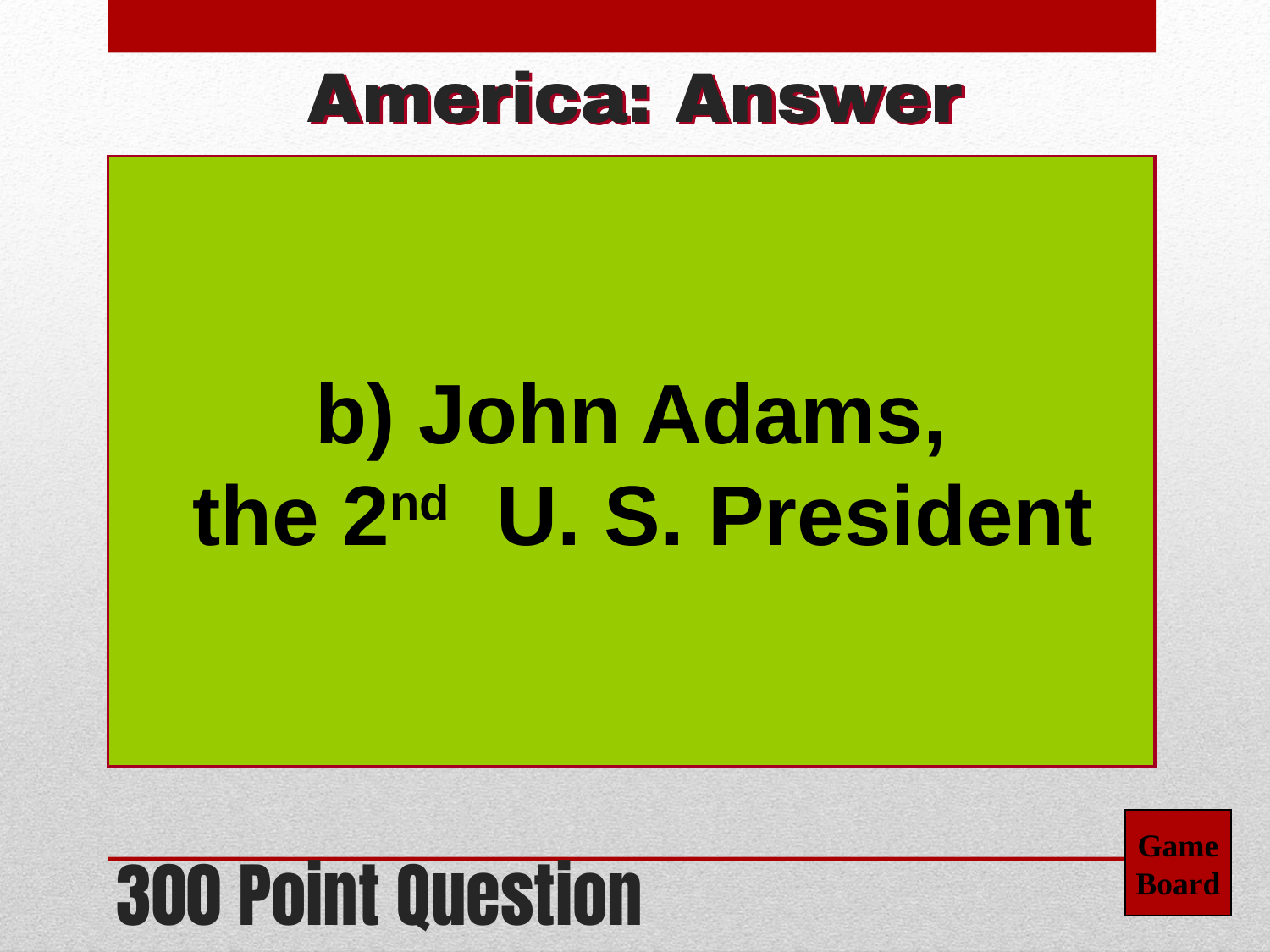

America: Answer
b) John Adams,
 the 2nd  U. S. President
Game
Board
300 Point Question